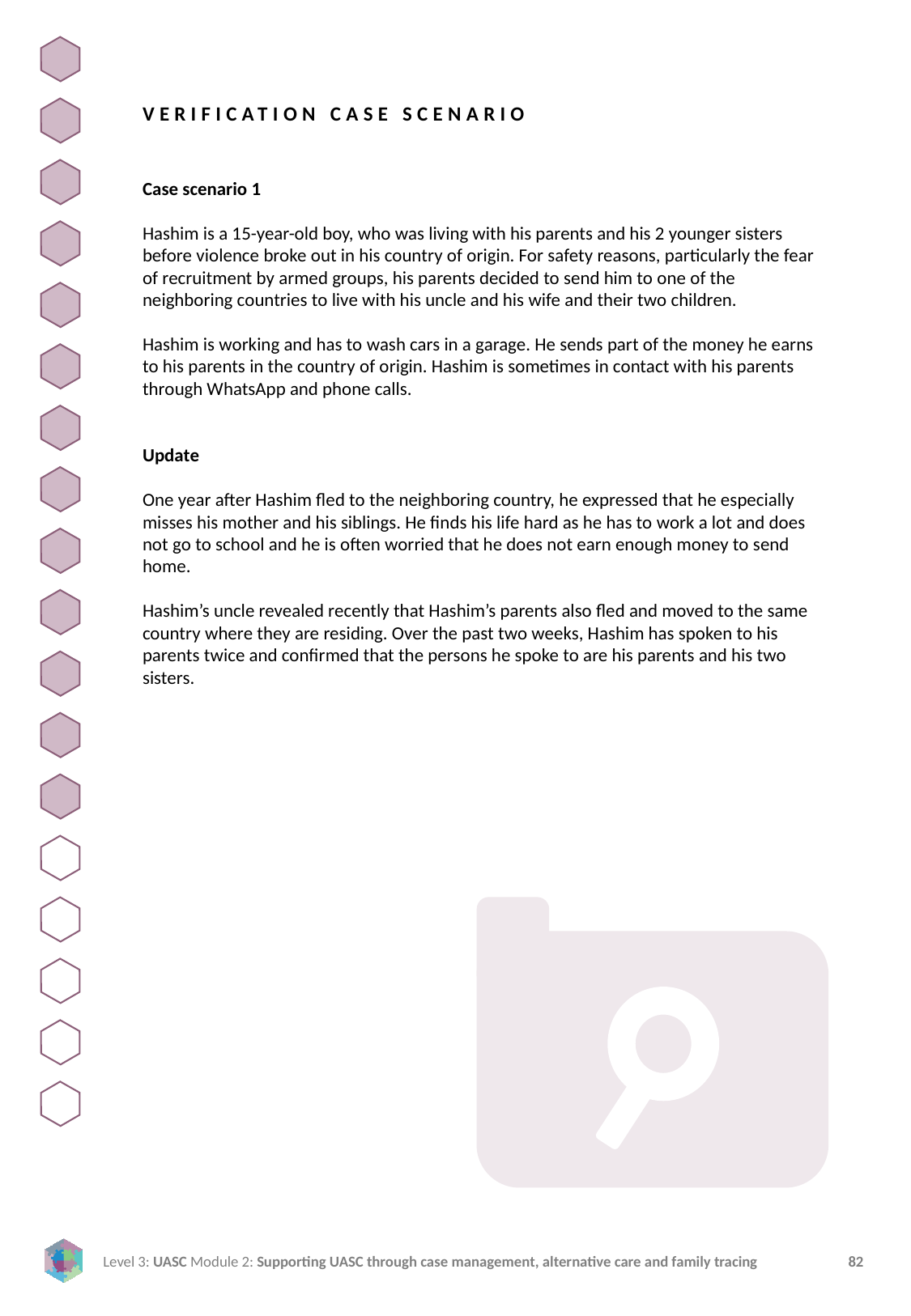

VERIFICATION CASE SCENARIO

Case scenario 1

Hashim is a 15-year-old boy, who was living with his parents and his 2 younger sisters before violence broke out in his country of origin. For safety reasons, particularly the fear of recruitment by armed groups, his parents decided to send him to one of the neighboring countries to live with his uncle and his wife and their two children.

Hashim is working and has to wash cars in a garage. He sends part of the money he earns to his parents in the country of origin. Hashim is sometimes in contact with his parents through WhatsApp and phone calls.

Update

One year after Hashim fled to the neighboring country, he expressed that he especially misses his mother and his siblings. He finds his life hard as he has to work a lot and does not go to school and he is often worried that he does not earn enough money to send home.

Hashim’s uncle revealed recently that Hashim’s parents also fled and moved to the same country where they are residing. Over the past two weeks, Hashim has spoken to his parents twice and confirmed that the persons he spoke to are his parents and his two sisters.